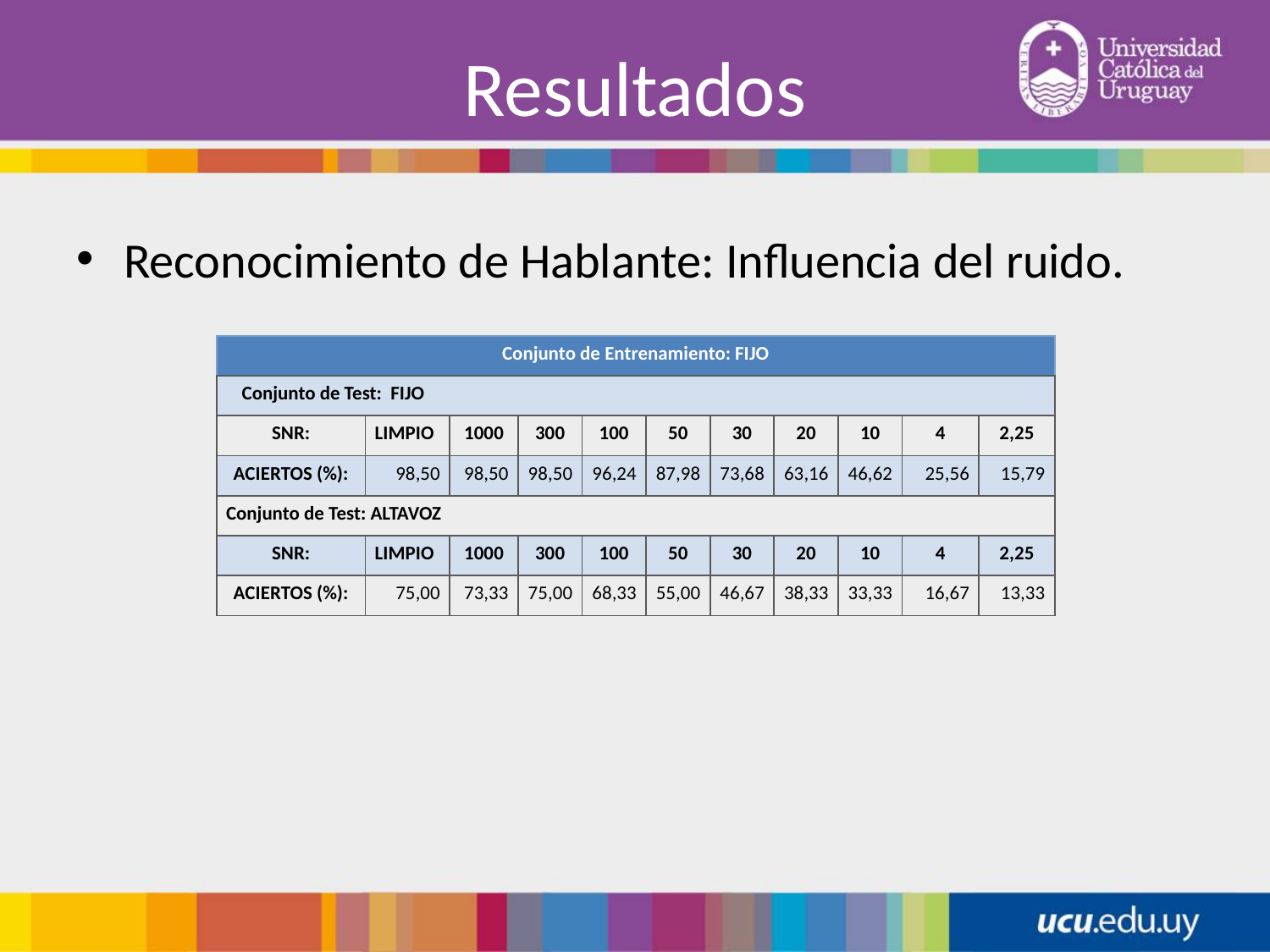

# Resultados
Reconocimiento de Hablante: Influencia del ruido.
| Conjunto de Entrenamiento: FIJO |  |  |  |  |  |  |  |  |  |  |
| --- | --- | --- | --- | --- | --- | --- | --- | --- | --- | --- |
| Conjunto de Test: FIJO |  |  |  |  |  |  |  |  |  |  |
| SNR: | LIMPIO | 1000 | 300 | 100 | 50 | 30 | 20 | 10 | 4 | 2,25 |
| ACIERTOS (%): | 98,50 | 98,50 | 98,50 | 96,24 | 87,98 | 73,68 | 63,16 | 46,62 | 25,56 | 15,79 |
| Conjunto de Test: ALTAVOZ |  |  |  |  |  |  |  |  |  |  |
| SNR: | LIMPIO | 1000 | 300 | 100 | 50 | 30 | 20 | 10 | 4 | 2,25 |
| ACIERTOS (%): | 75,00 | 73,33 | 75,00 | 68,33 | 55,00 | 46,67 | 38,33 | 33,33 | 16,67 | 13,33 |